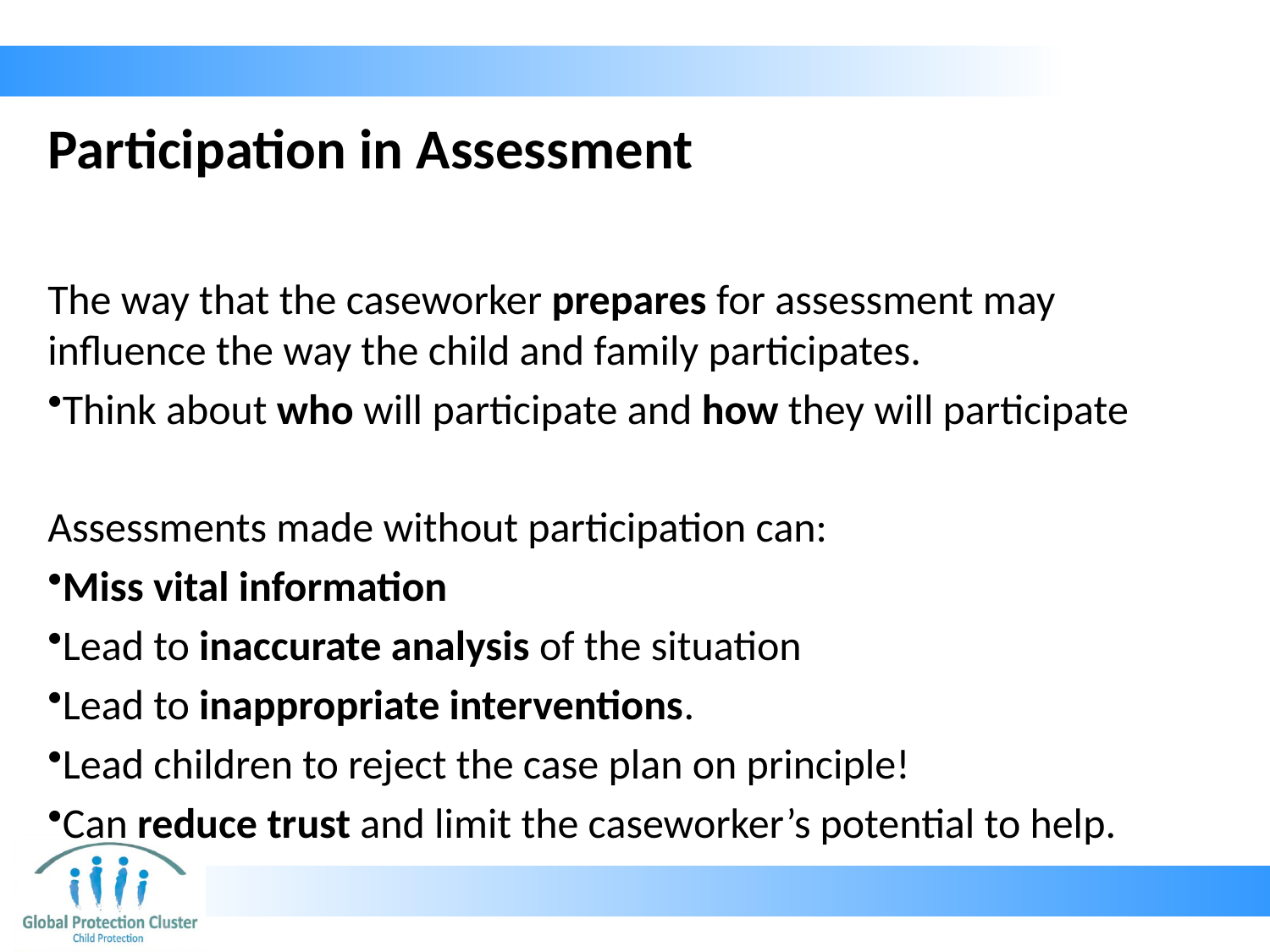

# Participation in Assessment

The way that the caseworker prepares for assessment may influence the way the child and family participates.
Think about who will participate and how they will participate

Assessments made without participation can:
Miss vital information
Lead to inaccurate analysis of the situation
Lead to inappropriate interventions.
Lead children to reject the case plan on principle!
Can reduce trust and limit the caseworker’s potential to help.